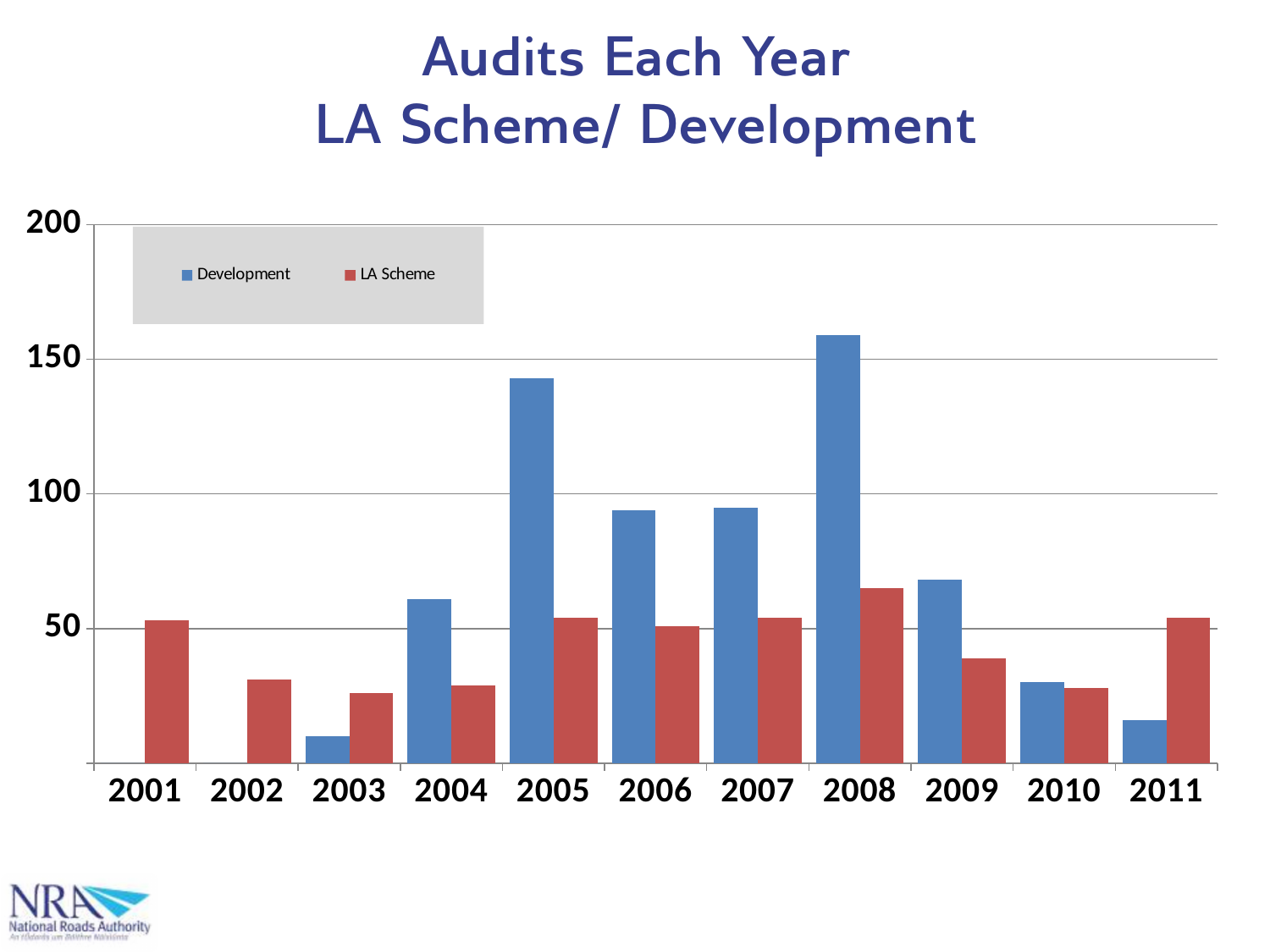

# Audits Each Year LA Scheme/ Development

### Chart

| Category | Development | LA Scheme |
|---|---|---|
| 2001 | 0.0 | 53.0 |
| 2002 | 0.0 | 31.0 |
| 2003 | 10.0 | 26.0 |
| 2004 | 61.0 | 29.0 |
| 2005 | 143.0 | 54.0 |
| 2006 | 94.0 | 51.0 |
| 2007 | 95.0 | 54.0 |
| 2008 | 159.0 | 65.0 |
| 2009 | 68.0 | 39.0 |
| 2010 | 30.0 | 28.0 |
| 2011 | 16.0 | 54.0 |